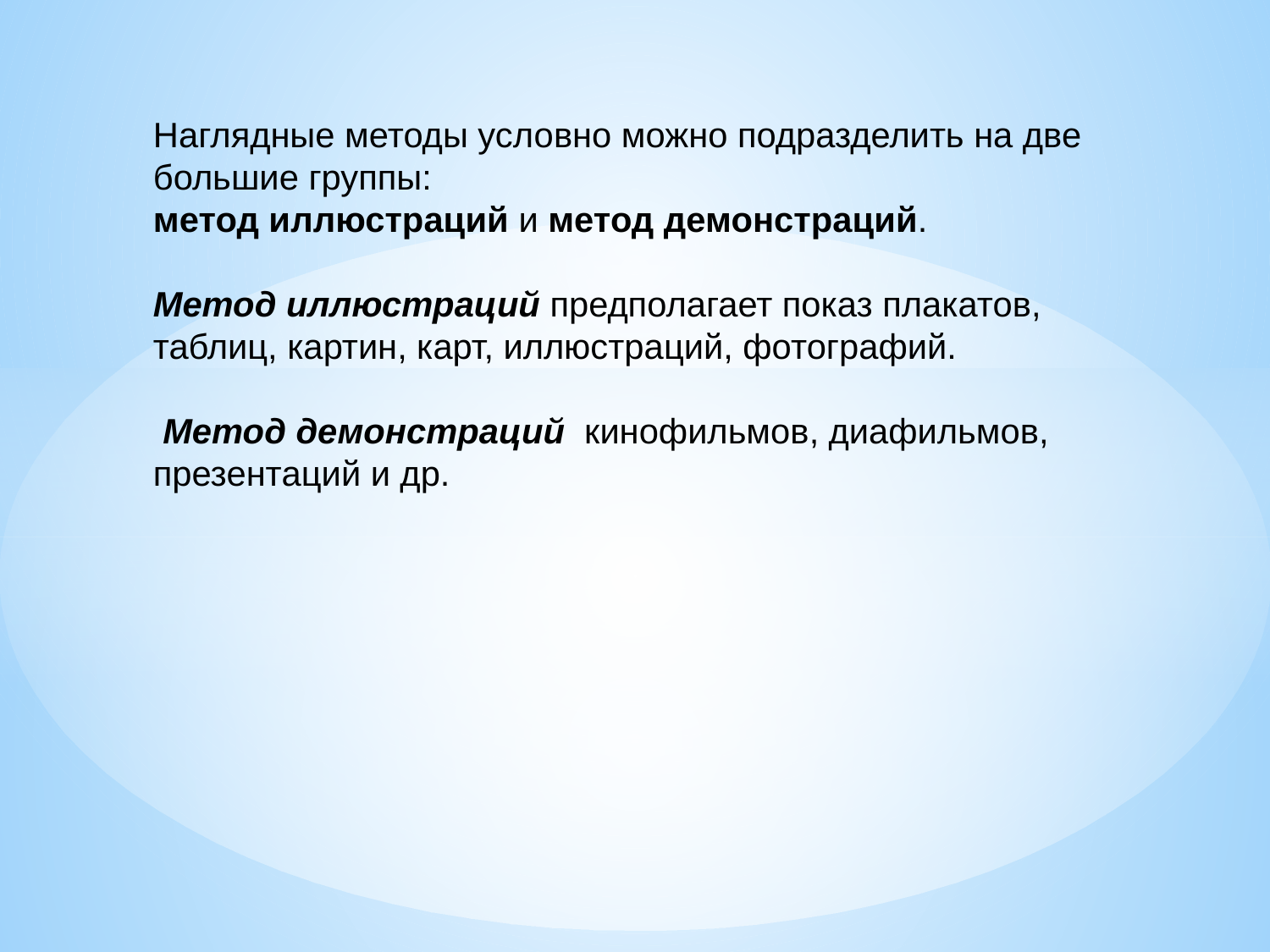

# Наглядные методы условно можно подразделить на две большие группы:  метод иллюстраций и метод демонстраций. Метод иллюстраций предполагает показ плакатов, таблиц, картин, карт, иллюстраций, фотографий. Метод демонстраций  кинофильмов, диафильмов, презентаций и др.